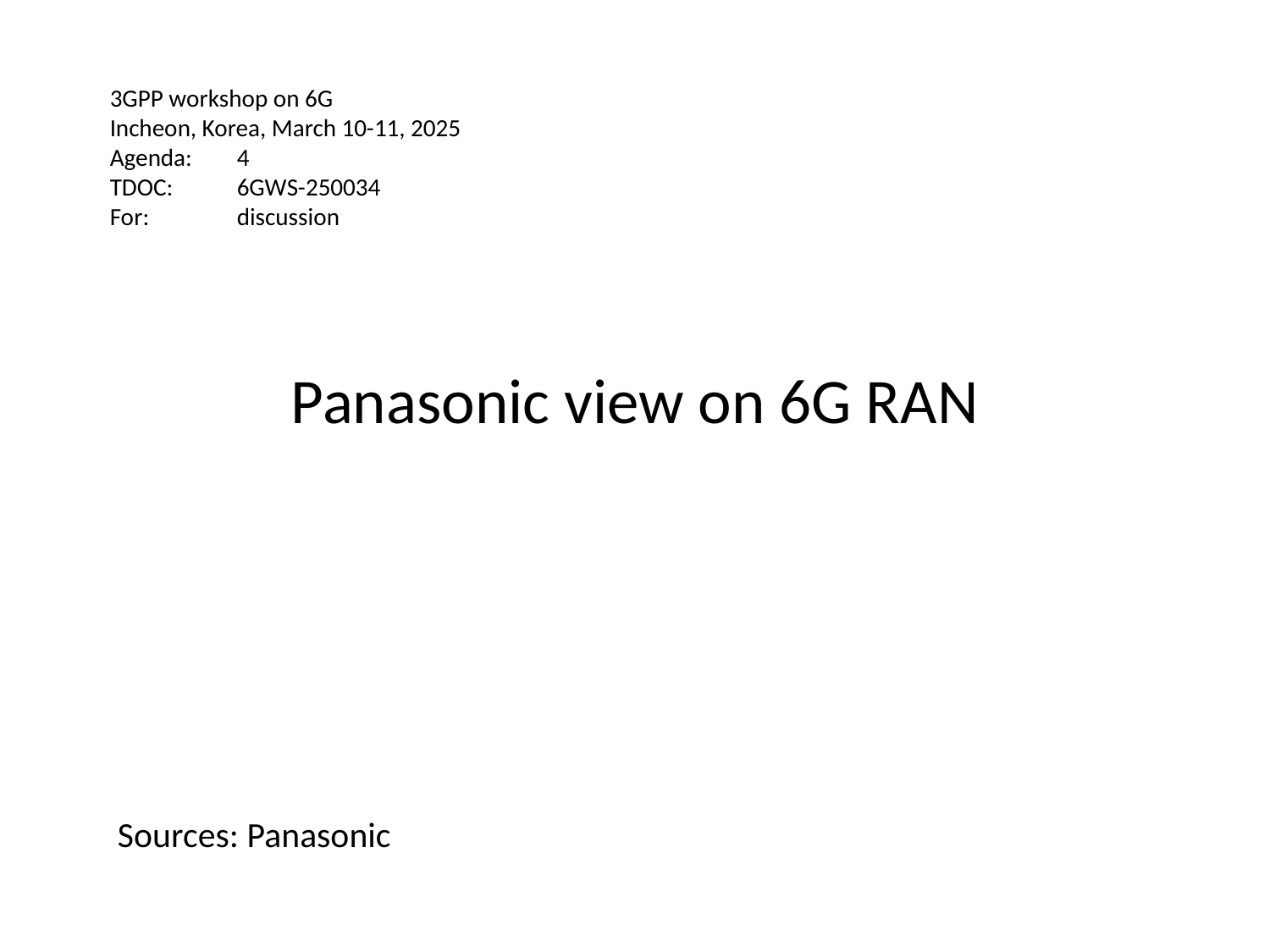

3GPP workshop on 6G
Incheon, Korea, March 10-11, 2025
Agenda:	4
TDOC:	6GWS-250034
For:	discussion
# Panasonic view on 6G RAN
Sources: Panasonic